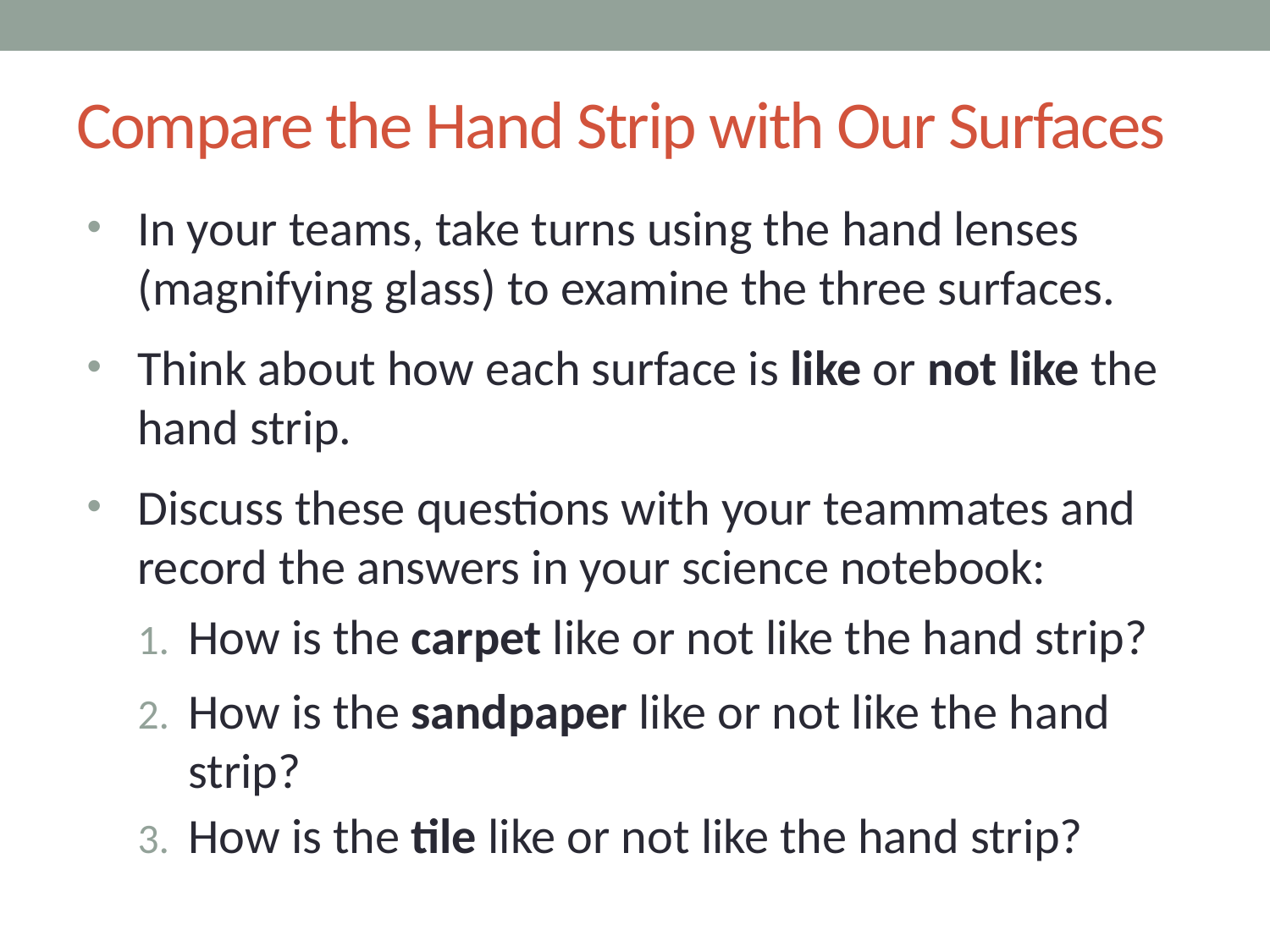

# Compare the Hand Strip with Our Surfaces
In your teams, take turns using the hand lenses (magnifying glass) to examine the three surfaces.
Think about how each surface is like or not like the hand strip.
Discuss these questions with your teammates and record the answers in your science notebook:
How is the carpet like or not like the hand strip?
How is the sandpaper like or not like the hand strip?
How is the tile like or not like the hand strip?